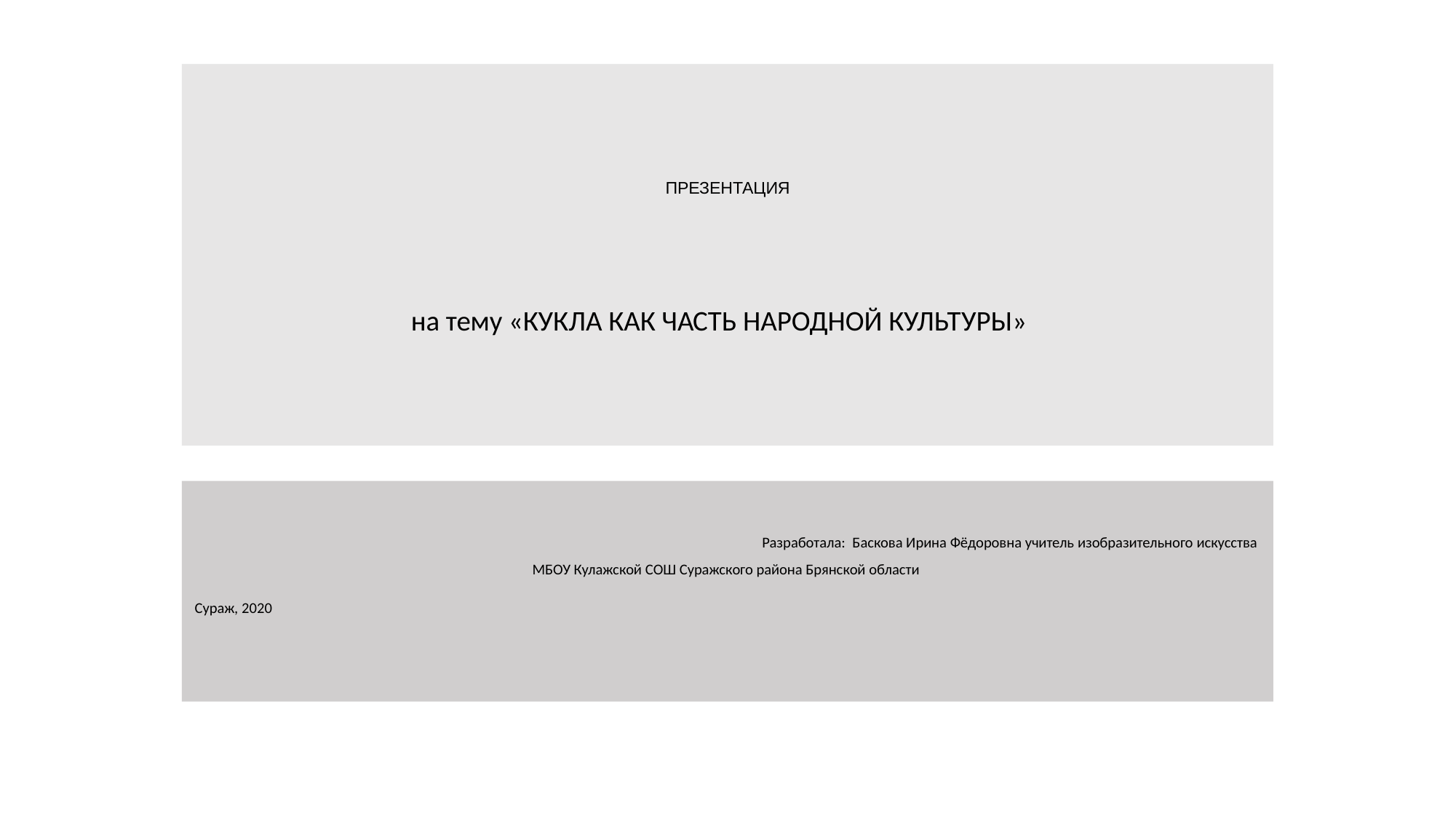

# ПРЕЗЕНТАЦИЯ   на тему «КУКЛА КАК ЧАСТЬ НАРОДНОЙ КУЛЬТУРЫ»
                                                                                                                                                                                                                                       Разработала:  Баскова Ирина Фёдоровна учитель изобразительного искусства
МБОУ Кулажской СОШ Суражского района Брянской области
Сураж, 2020